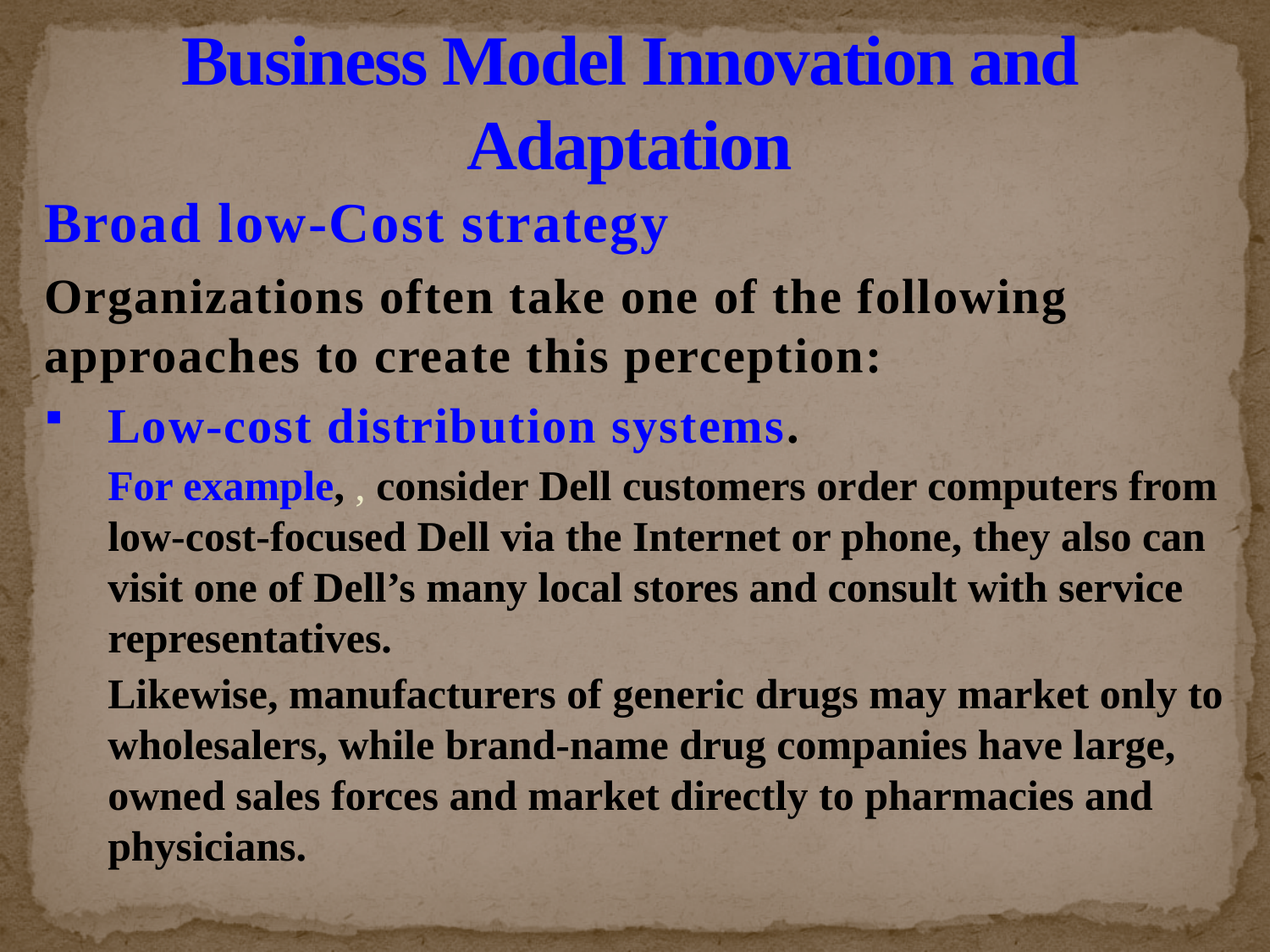

# Business Model Innovation and Adaptation
Broad low-Cost strategy
Organizations often take one of the following approaches to create this perception:
Low-cost distribution systems.
For example, , consider Dell customers order computers from low-cost-focused Dell via the Internet or phone, they also can visit one of Dell’s many local stores and consult with service representatives.
Likewise, manufacturers of generic drugs may market only to wholesalers, while brand-name drug companies have large, owned sales forces and market directly to pharmacies and physicians.